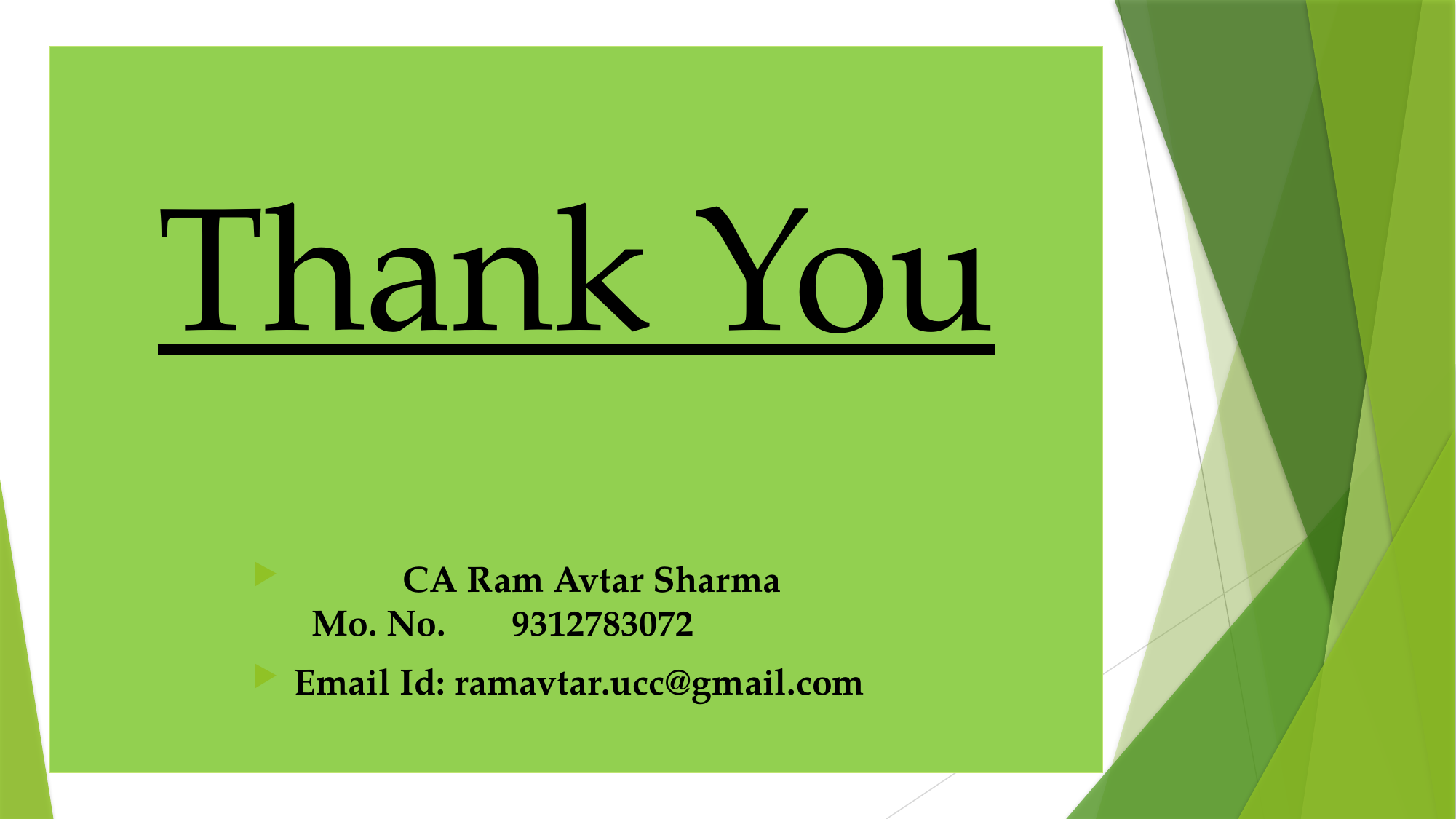

# Thank You
	CA Ram Avtar Sharma
  Mo. No.	9312783072
Email Id: ramavtar.ucc@gmail.com